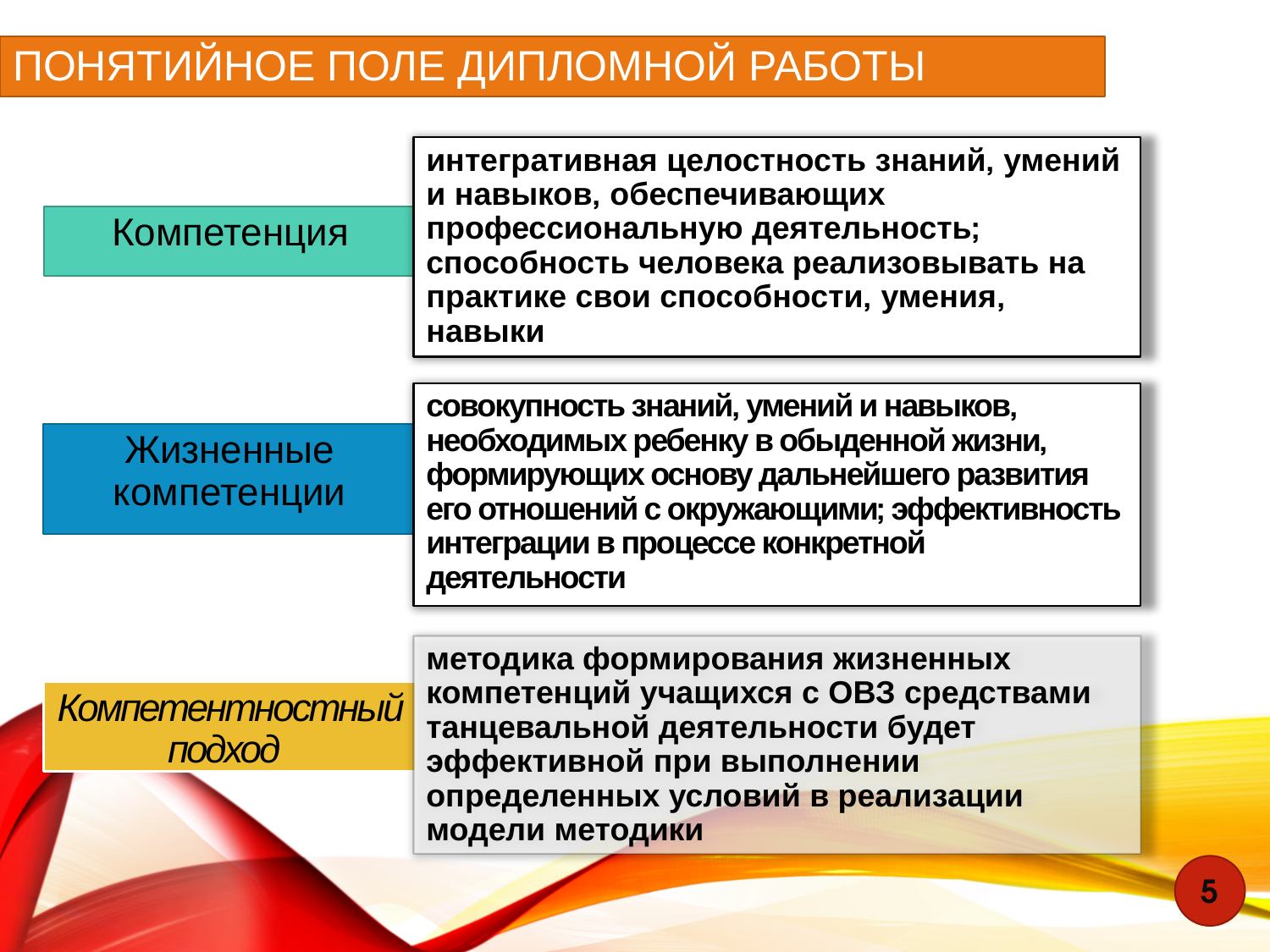

# Понятийное поле дипломной работы
интегративная целостность знаний, умений и навыков, обеспечивающих профессиональную деятельность; способность человека реализовывать на практике свои способности, умения, навыки
Компетенция
совокупность знаний, умений и навыков, необходимых ребенку в обыденной жизни, формирующих основу дальнейшего развития его отношений с окружающими; эффективность интеграции в процессе конкретной деятельности
Жизненные компетенции
методика формирования жизненных компетенций учащихся с ОВЗ средствами танцевальной деятельности будет эффективной при выполнении определенных условий в реализации модели методики
Компетентностный подход
5